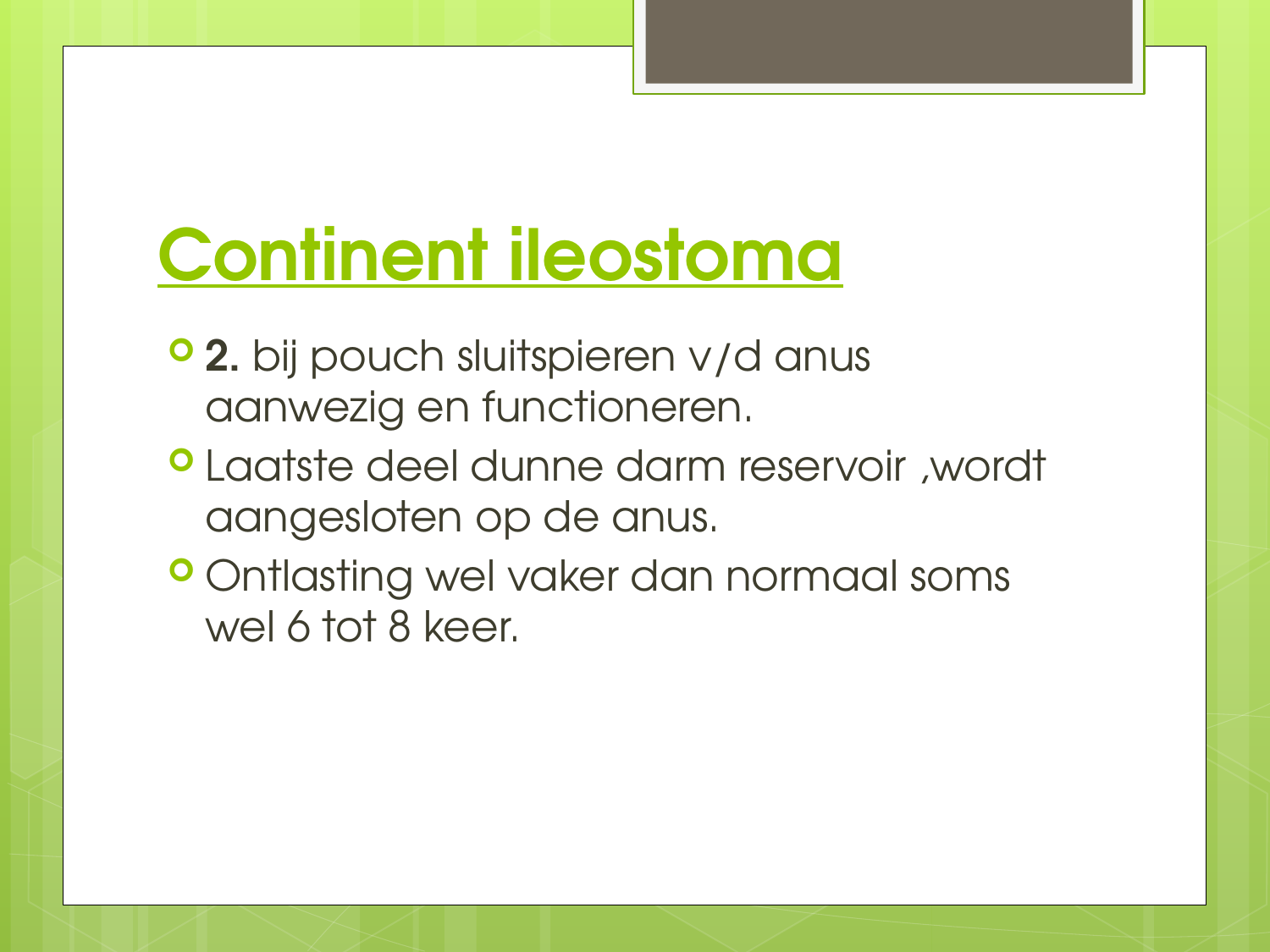

# Continent ileostoma
2. bij pouch sluitspieren v/d anus aanwezig en functioneren.
Laatste deel dunne darm reservoir ,wordt aangesloten op de anus.
Ontlasting wel vaker dan normaal soms wel 6 tot 8 keer.